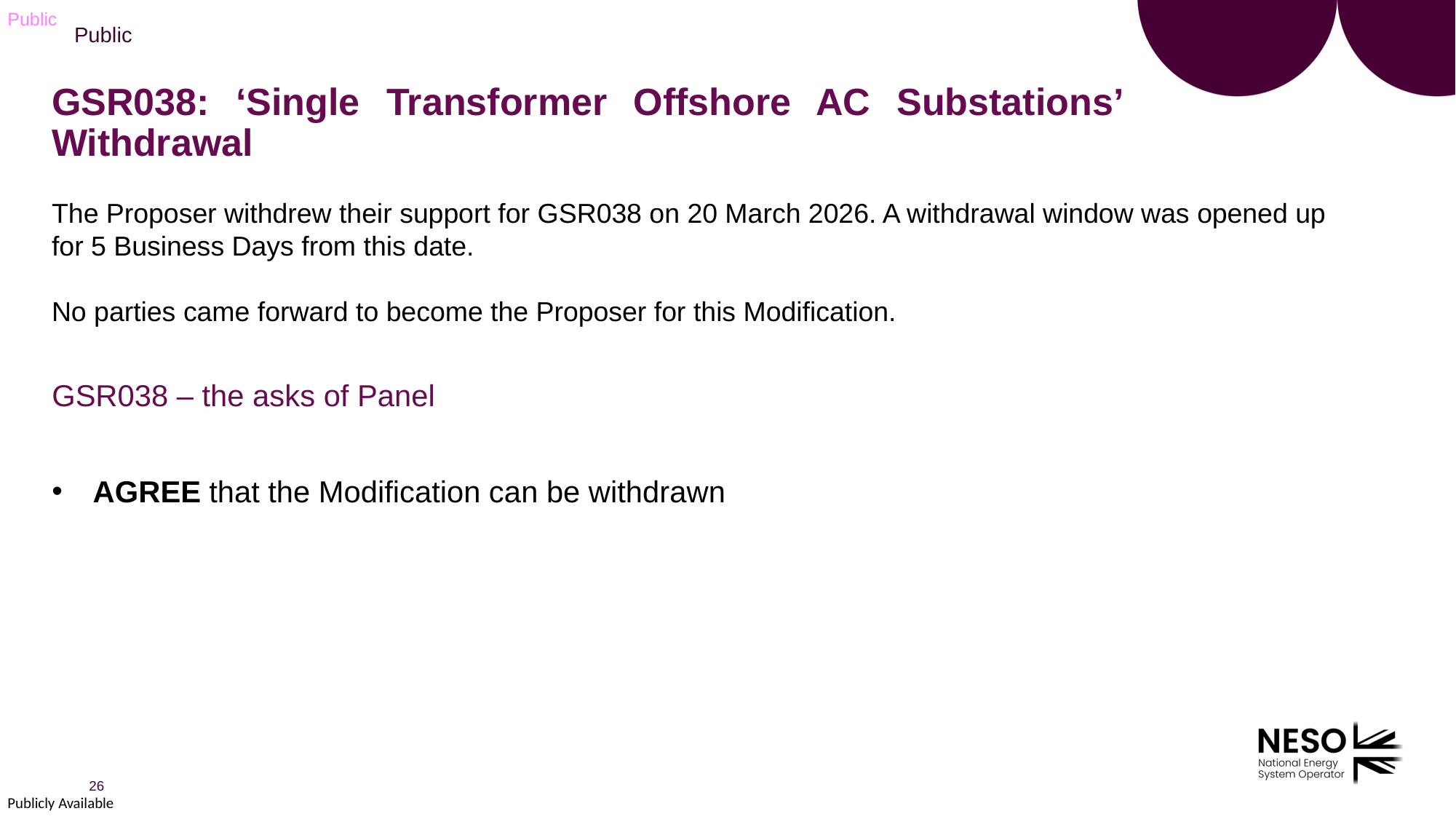

# GSR038: ‘Single Transformer Offshore AC Substations’ Withdrawal

The Proposer withdrew their support for GSR038 on 20 March 2026. A withdrawal window was opened up for 5 Business Days from this date.

No parties came forward to become the Proposer for this Modification.
GSR038 – the asks of Panel

AGREE that the Modification can be withdrawn